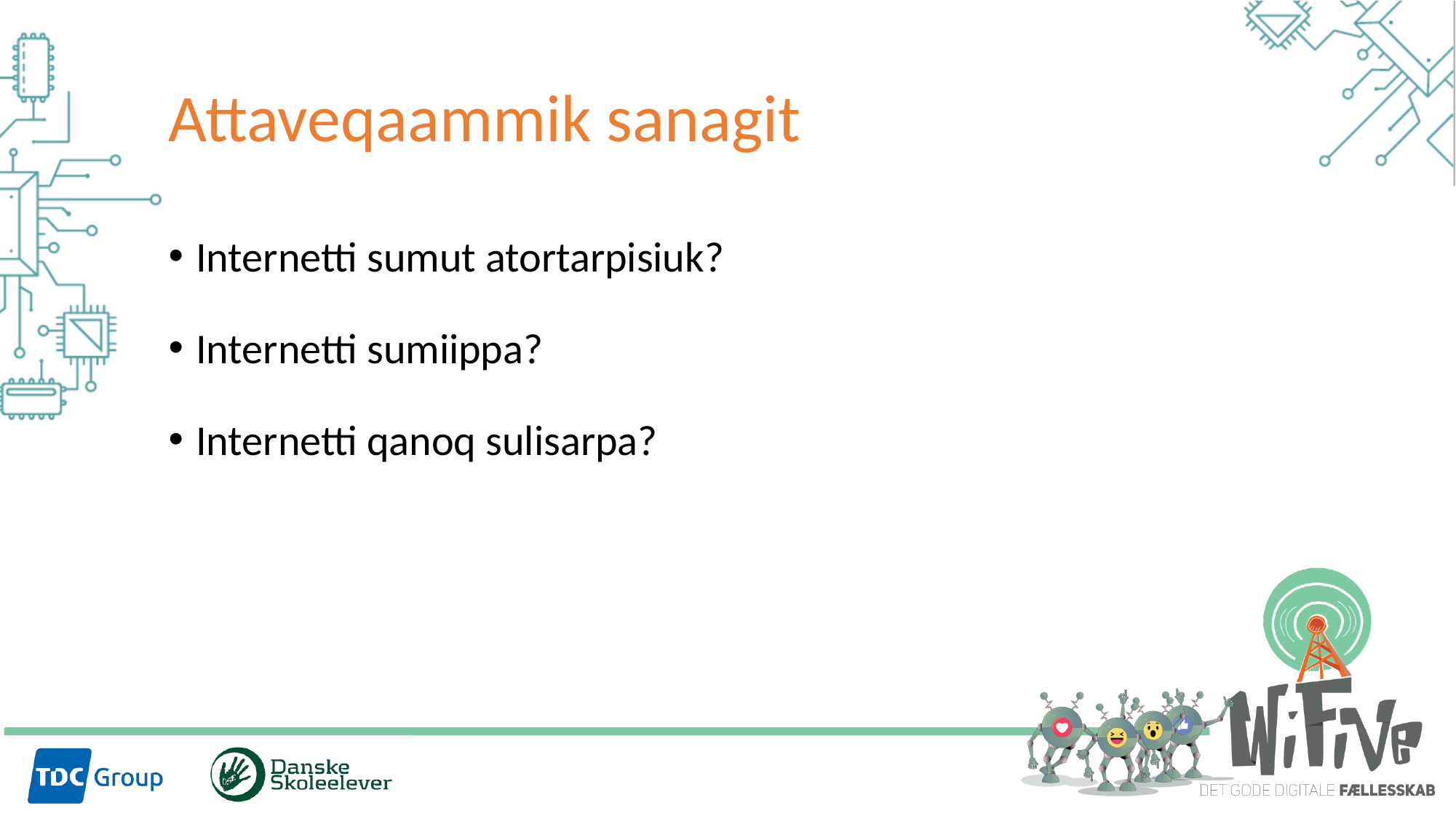

# Attaveqaammik sanagit
Internetti sumut atortarpisiuk?
Internetti sumiippa?
Internetti qanoq sulisarpa?